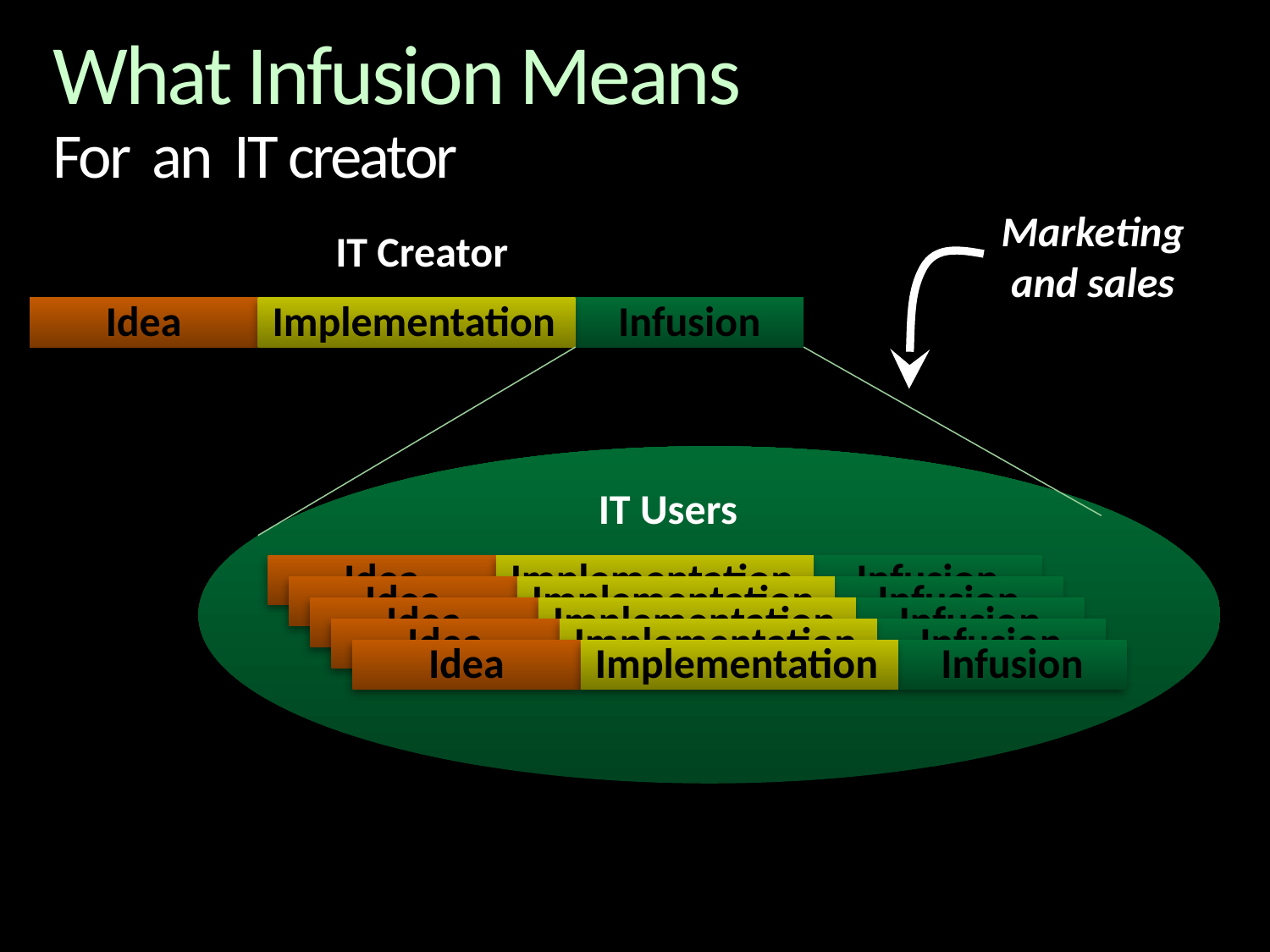

# What Infusion Means For  an  IT creator
Marketing and sales

IT Creator
Idea
Implementation
Infusion

IT Users
Idea
Implementation
Infusion

Idea
Implementation
Infusion

Idea
Implementation
Infusion

Idea
Implementation
Infusion

Idea
Implementation
Infusion